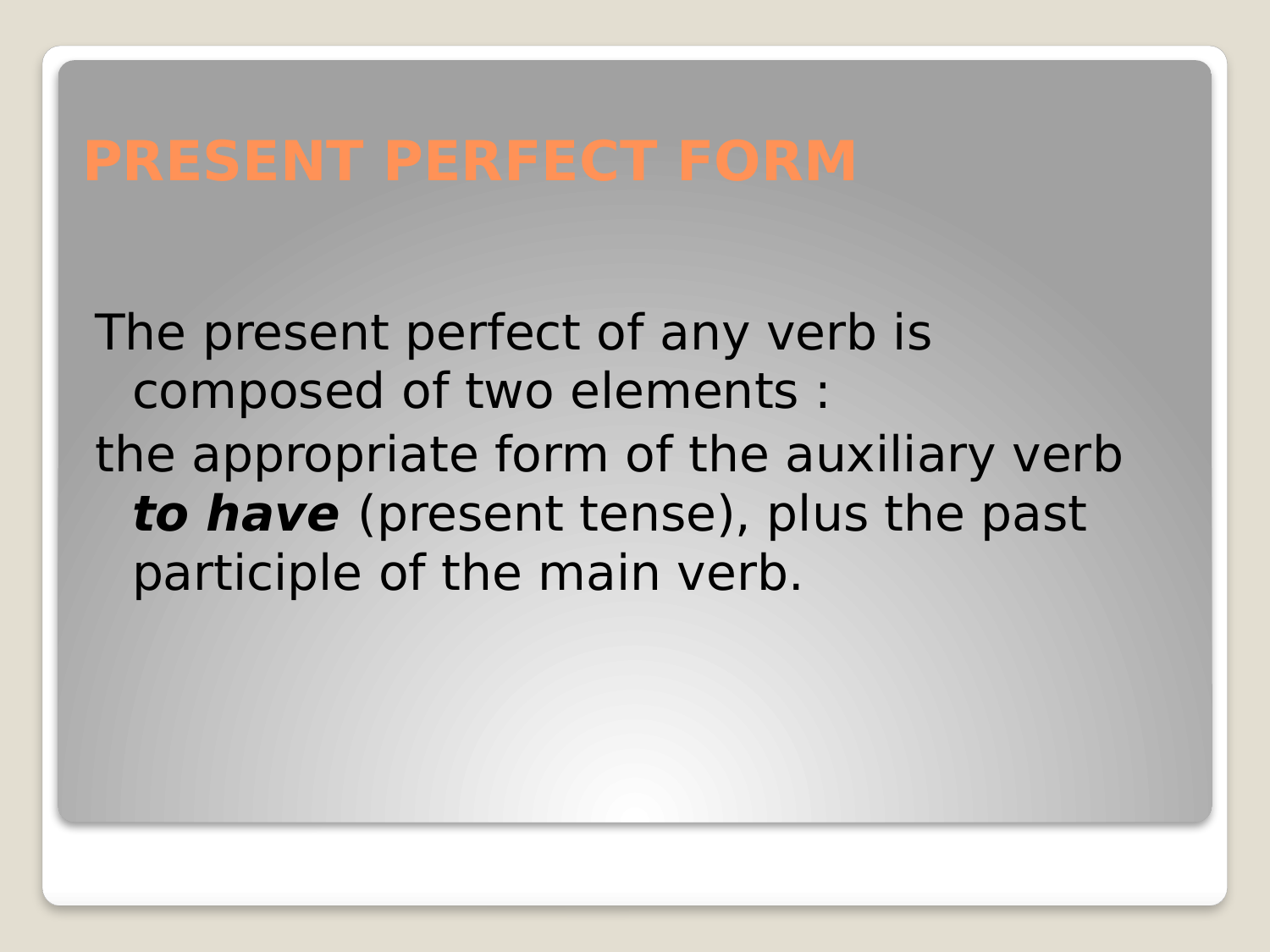

# PRESENT PERFECT FORM
The present perfect of any verb is composed of two elements :
the appropriate form of the auxiliary verb to have (present tense), plus the past participle of the main verb.